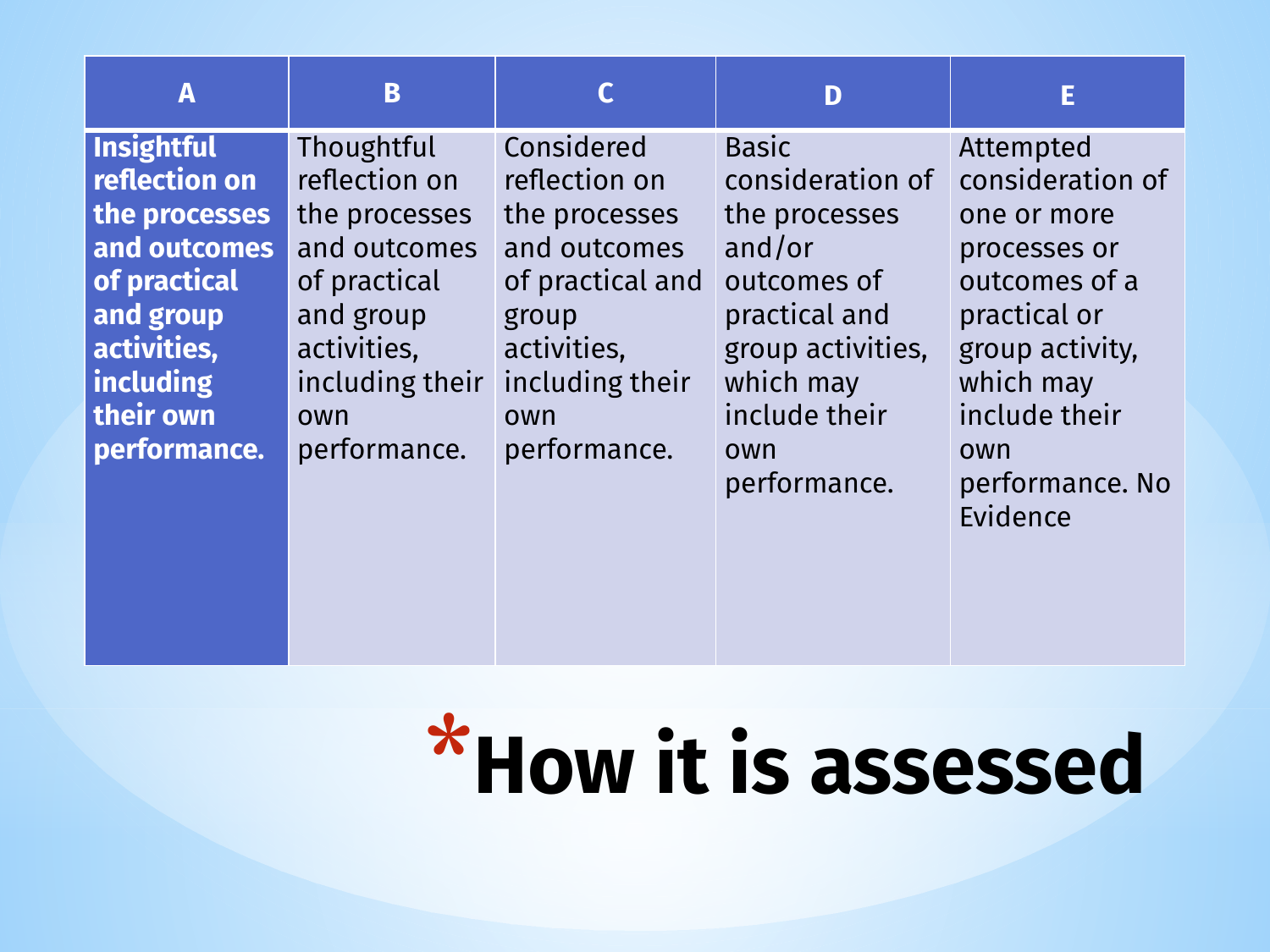

| A | B | C | D | E |
| --- | --- | --- | --- | --- |
| Insightful reflection on the processes and outcomes of practical and group activities, including their own performance. | Thoughtful reflection on the processes and outcomes of practical and group activities, including their own performance. | Considered reflection on the processes and outcomes of practical and group activities, including their own performance. | Basic consideration of the processes and/or outcomes of practical and group activities, which may include their own performance. | Attempted consideration of one or more processes or outcomes of a practical or group activity, which may include their own performance. No Evidence |
# How it is assessed